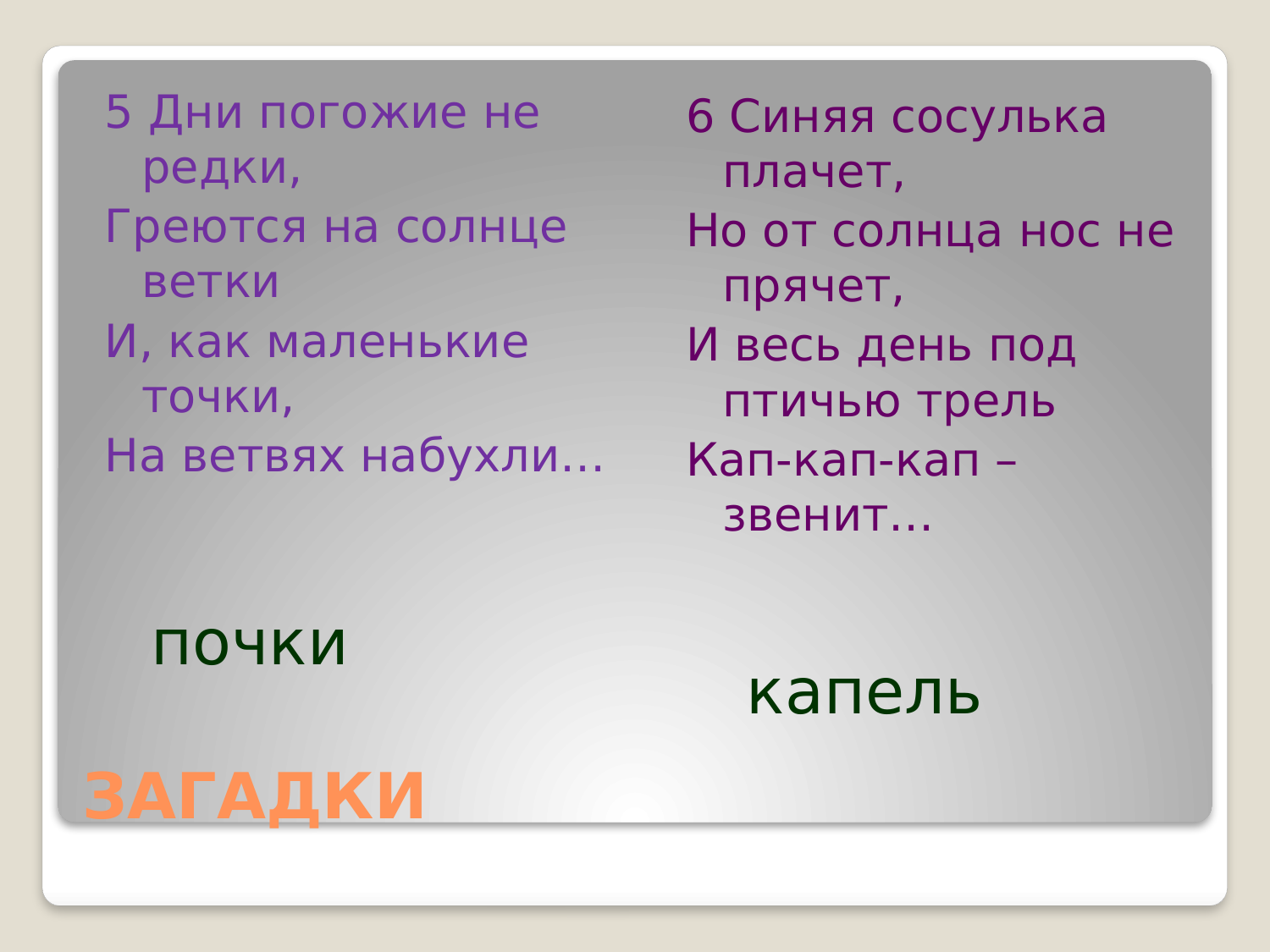

5 Дни погожие не редки,
Греются на солнце ветки
И, как маленькие точки,
На ветвях набухли…

6 Синяя сосулька плачет,
Но от солнца нос не прячет,
И весь день под птичью трель
Кап-кап-кап – звенит…
почки
капель
# ЗАГАДКИ